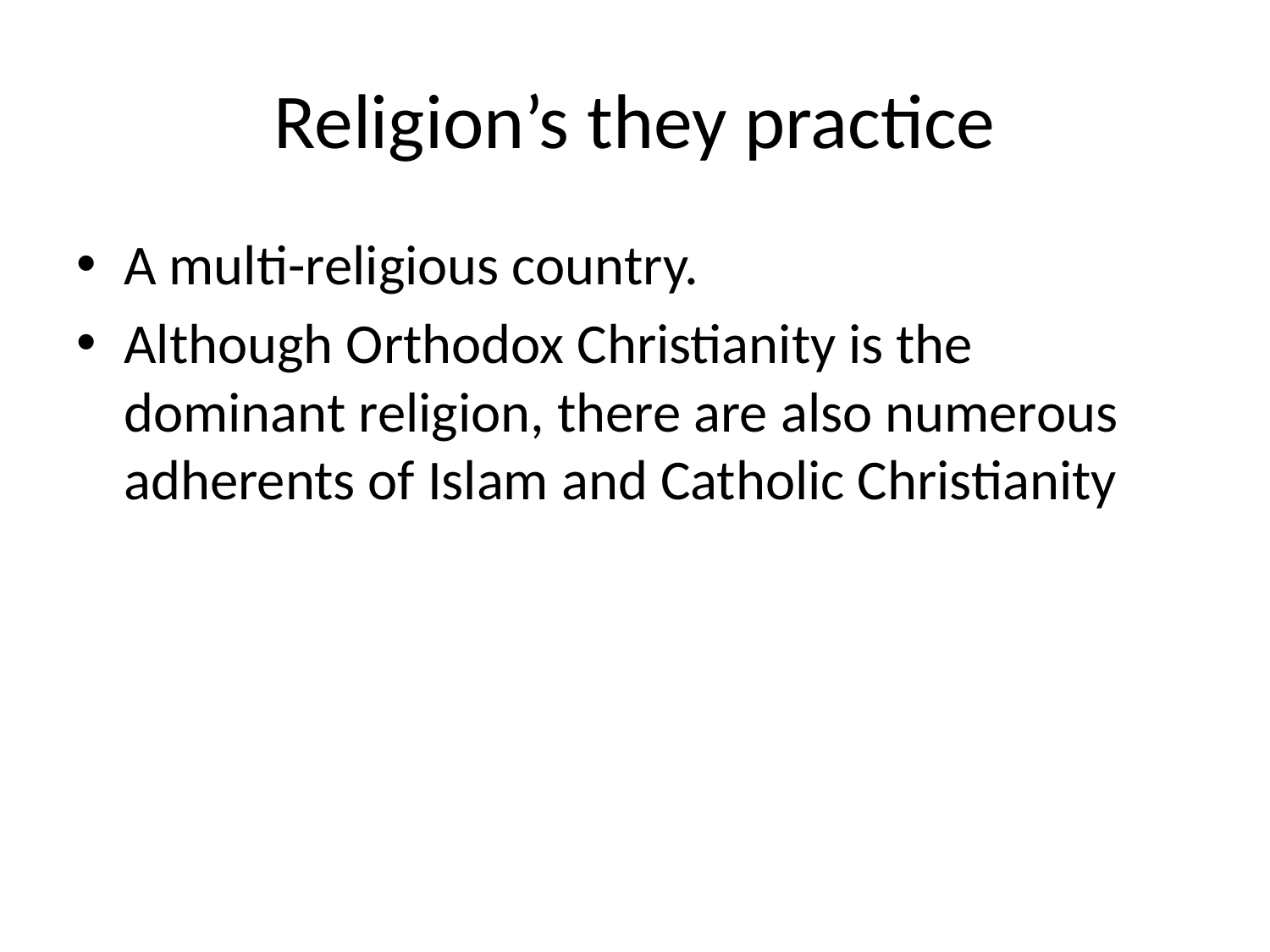

# Religion’s they practice
A multi-religious country.
Although Orthodox Christianity is the dominant religion, there are also numerous adherents of Islam and Catholic Christianity